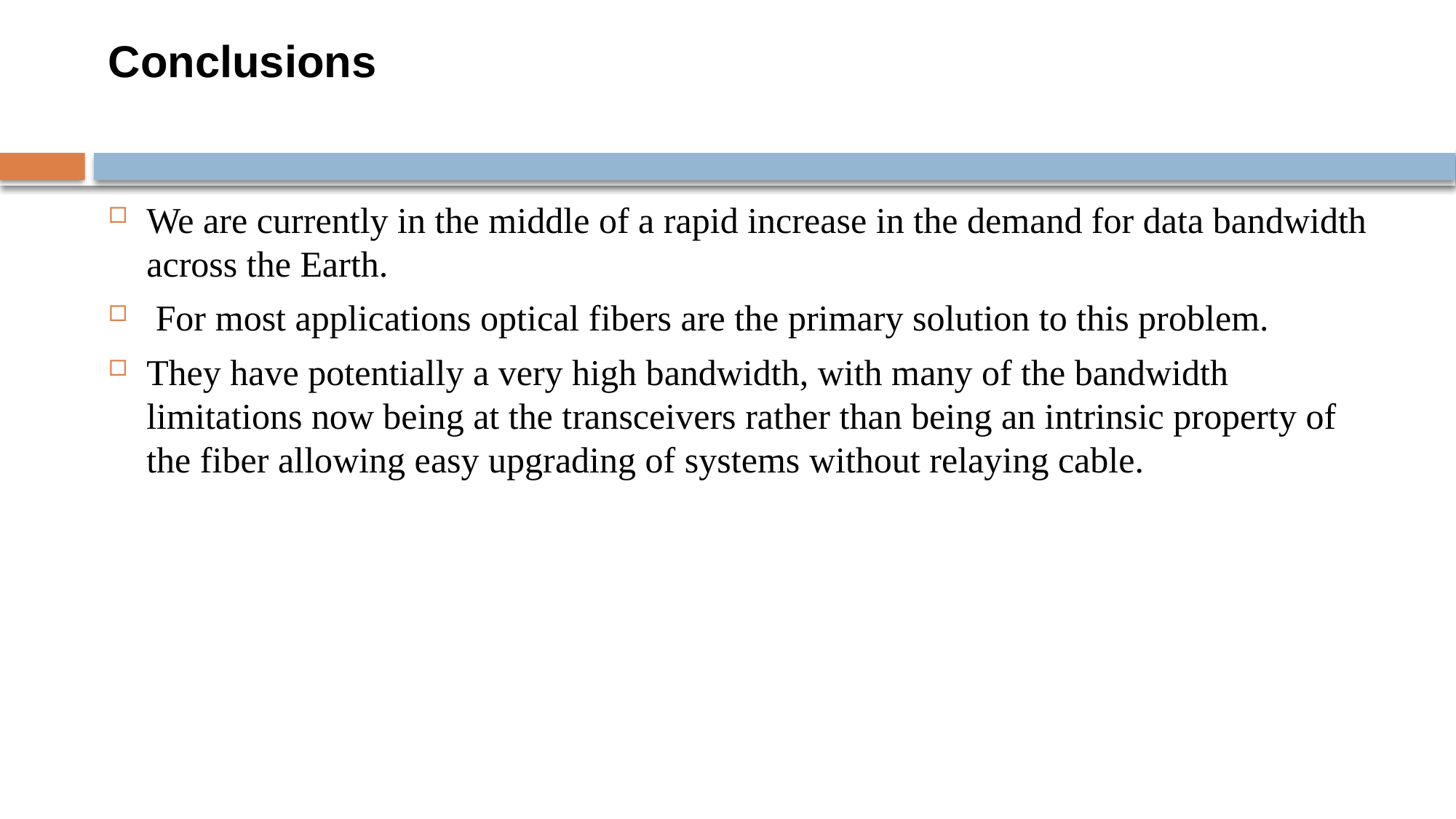

# Conclusions
We are currently in the middle of a rapid increase in the demand for data bandwidth across the Earth.
 For most applications optical fibers are the primary solution to this problem.
They have potentially a very high bandwidth, with many of the bandwidth limitations now being at the transceivers rather than being an intrinsic property of the fiber allowing easy upgrading of systems without relaying cable.